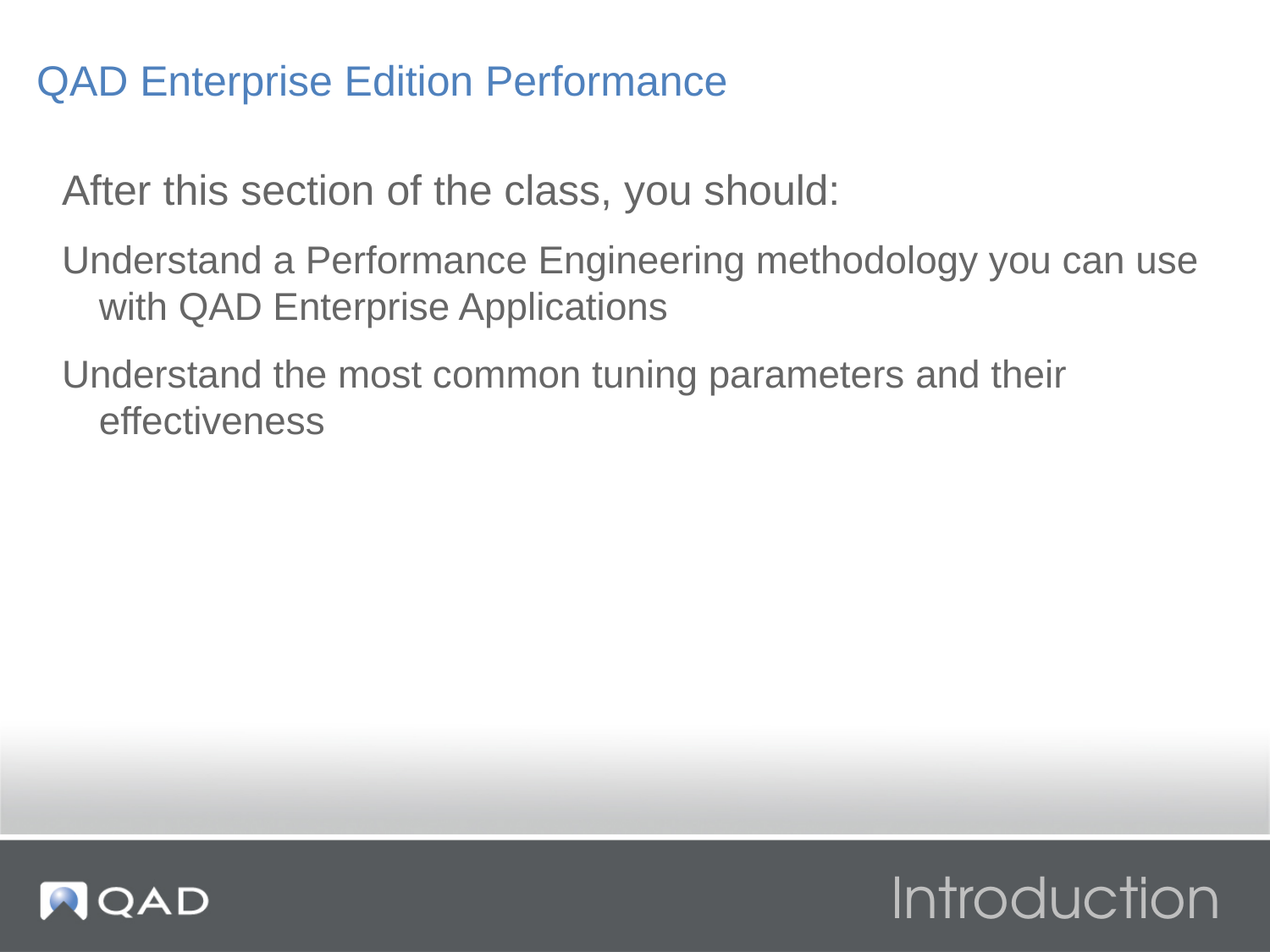

QAD Enterprise Edition Performance
After this section of the class, you should:
Understand a Performance Engineering methodology you can use with QAD Enterprise Applications
Understand the most common tuning parameters and their effectiveness

Introduction